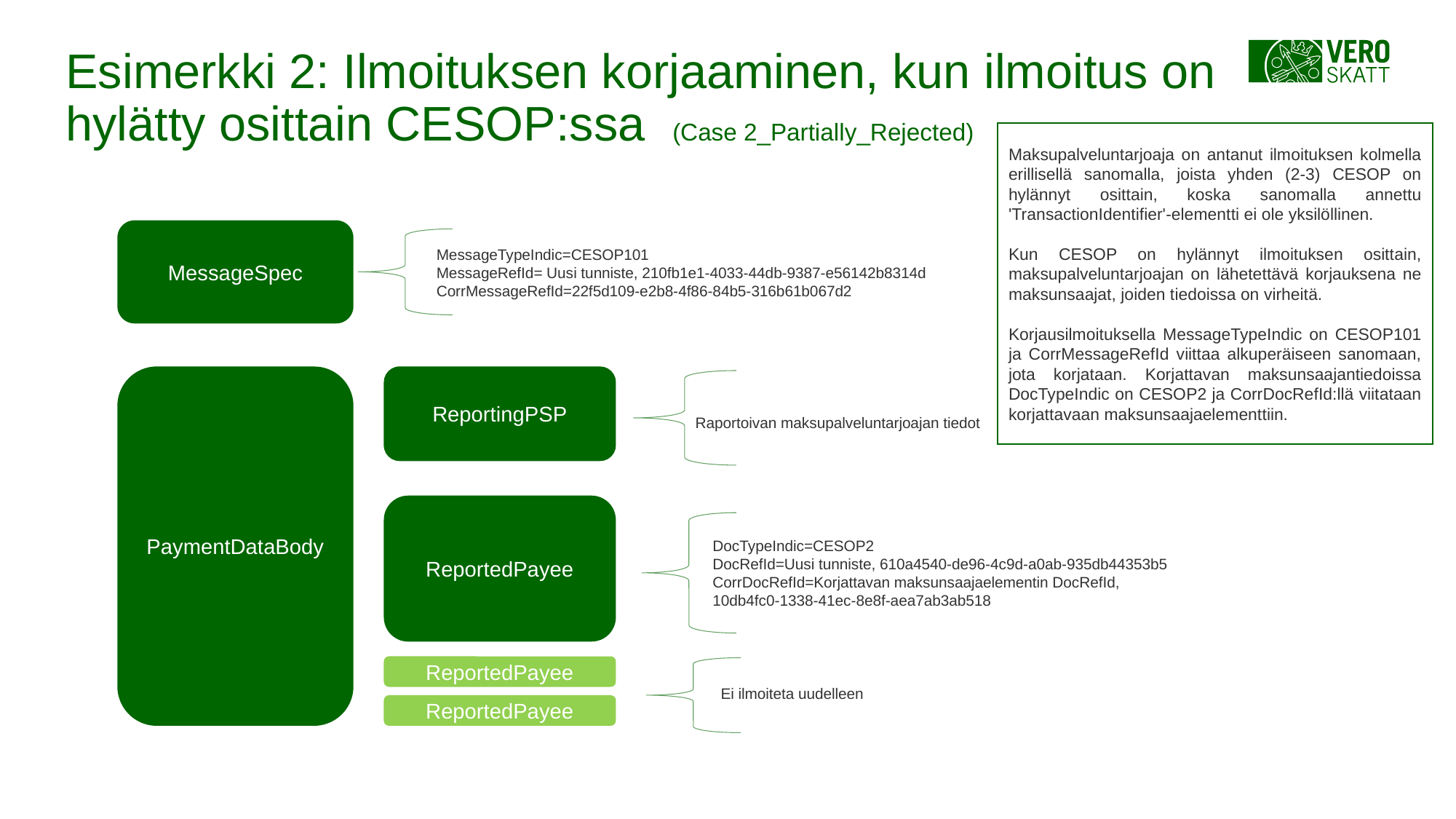

# Esimerkki 2: Ilmoituksen korjaaminen, kun ilmoitus on hylätty osittain CESOP:ssa  (Case 2_Partially_Rejected)
Maksupalveluntarjoaja on antanut ilmoituksen kolmella erillisellä sanomalla, joista yhden (2-3) CESOP on hylännyt osittain, koska sanomalla annettu 'TransactionIdentifier'-elementti ei ole yksilöllinen.

Kun CESOP on hylännyt ilmoituksen osittain, maksupalveluntarjoajan on lähetettävä korjauksena ne maksunsaajat, joiden tiedoissa on virheitä.

Korjausilmoituksella MessageTypeIndic on CESOP101 ja CorrMessageRefId viittaa alkuperäiseen sanomaan, jota korjataan. Korjattavan maksunsaajantiedoissa DocTypeIndic on CESOP2 ja CorrDocRefId:llä viitataan korjattavaan maksunsaajaelementtiin.

MessageSpec

MessageTypeIndic=CESOP101
MessageRefId= Uusi tunniste, 210fb1e1-4033-44db-9387-e56142b8314d
CorrMessageRefId=22f5d109-e2b8-4f86-84b5-316b61b067d2
PaymentDataBody
ReportingPSP

Raportoivan maksupalveluntarjoajan tiedot
ReportedPayee

DocTypeIndic=CESOP2
DocRefId=Uusi tunniste, 610a4540-de96-4c9d-a0ab-935db44353b5
CorrDocRefId=Korjattavan maksunsaajaelementin DocRefId,
10db4fc0-1338-41ec-8e8f-aea7ab3ab518
ReportedPayee

Ei ilmoiteta uudelleen
ReportedPayee